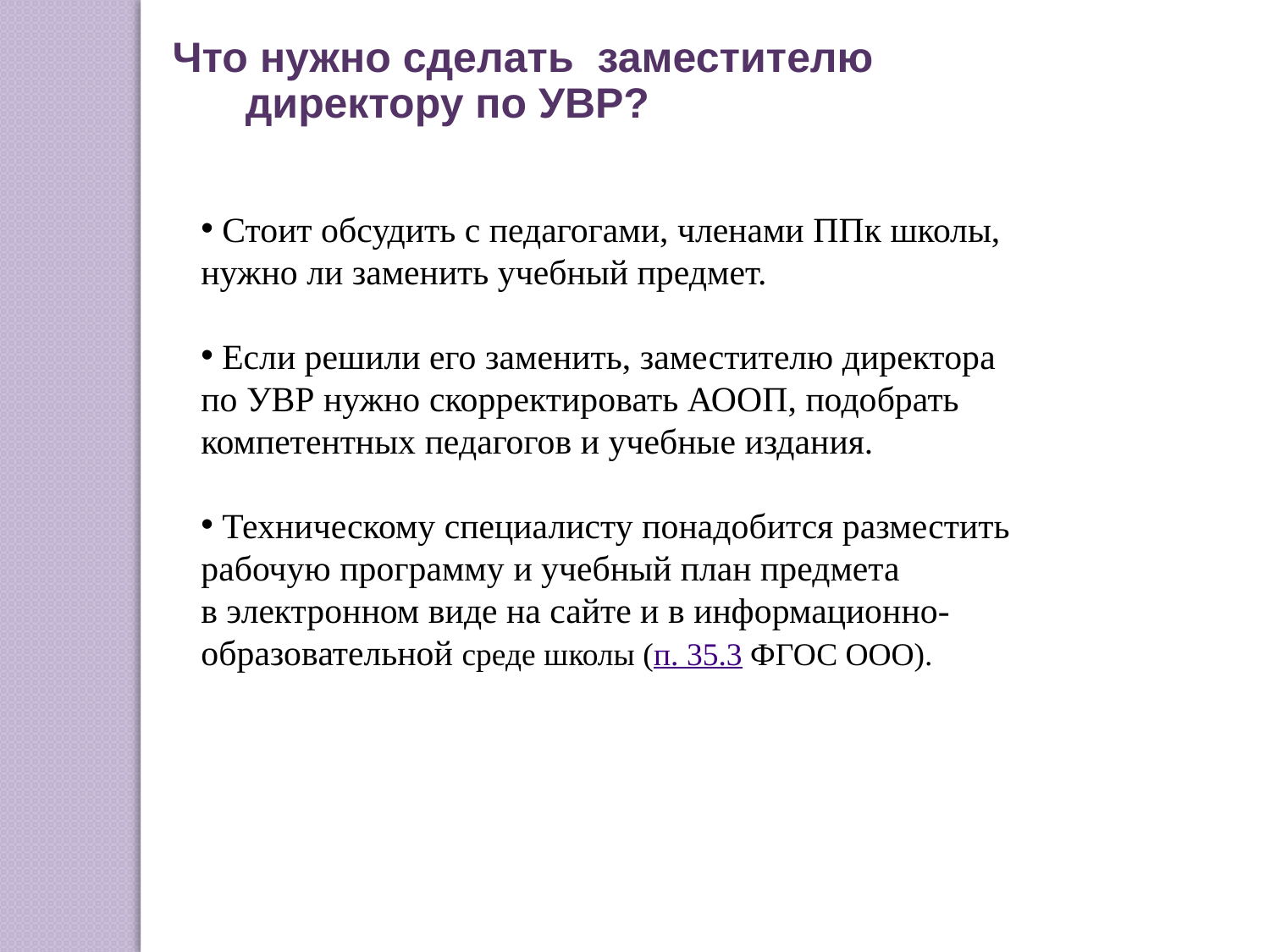

Что нужно сделать  заместителю директору по УВР?
 Стоит обсудить с педагогами, членами ППк школы, нужно ли заменить учебный предмет.

 Если решили его заменить, заместителю директора по УВР нужно скорректировать АООП, подобрать компетентных педагогов и учебные издания.

 Техническому специалисту понадобится разместить рабочую программу и учебный план предмета в электронном виде на сайте и в информационно-образовательной среде школы (п. 35.3 ФГОС ООО).